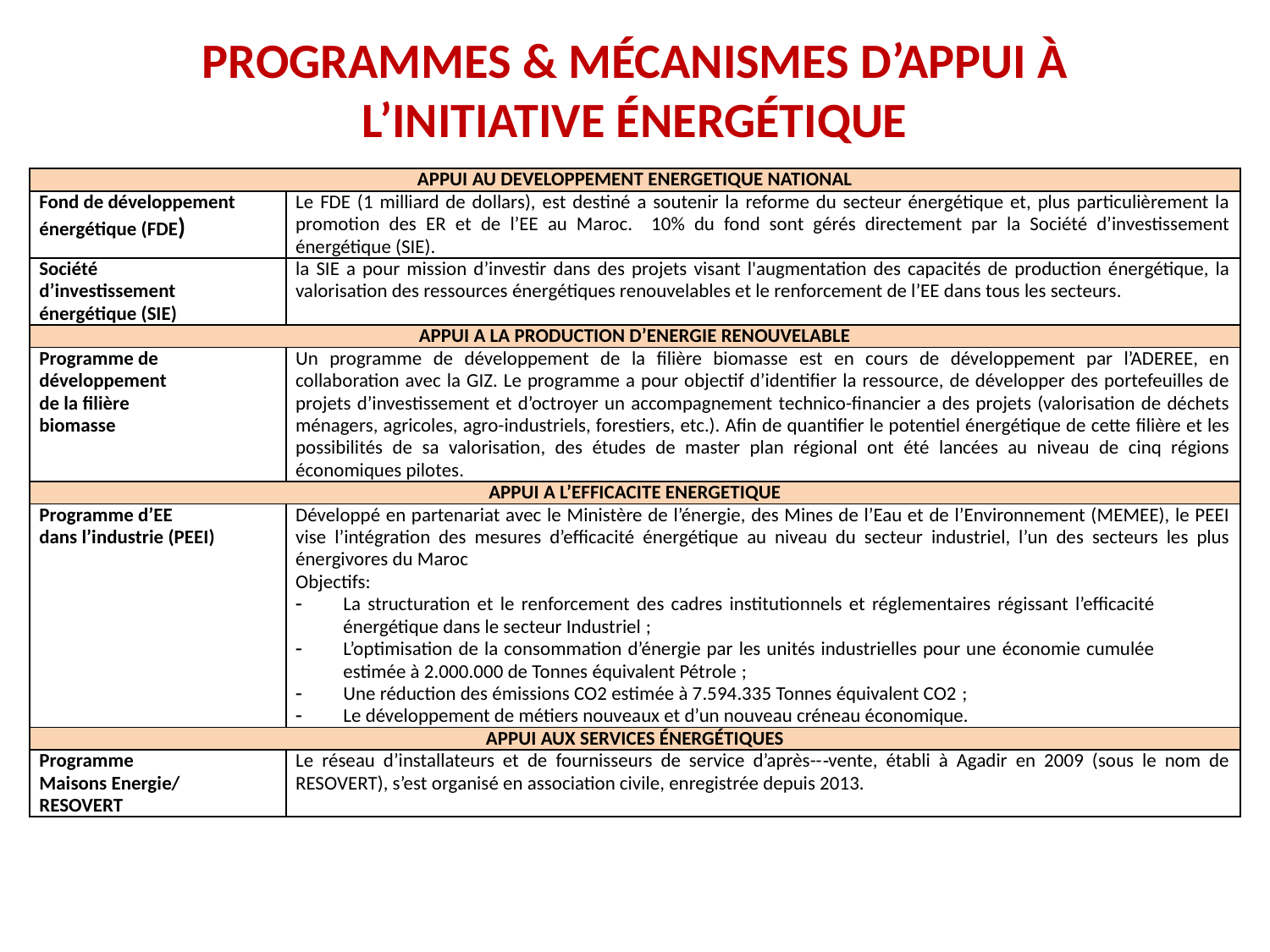

# PROGRAMMES & MÉCANISMES D’APPUI À L’INITIATIVE ÉNERGÉTIQUE
| APPUI AU DEVELOPPEMENT ENERGETIQUE NATIONAL |  |
| --- | --- |
| Fond de développement énergétique (FDE) | Le FDE (1 milliard de dollars), est destiné a soutenir la reforme du secteur énergétique et, plus particulièrement la promotion des ER et de l’EE au Maroc. 10% du fond sont gérés directement par la Société d’investissement énergétique (SIE). |
| Société d’investissement énergétique (SIE) | la SIE a pour mission d’investir dans des projets visant l'augmentation des capacités de production énergétique, la valorisation des ressources énergétiques renouvelables et le renforcement de l’EE dans tous les secteurs. |
| APPUI A LA PRODUCTION D’ENERGIE RENOUVELABLE |  |
| Programme de développement de la filière biomasse | Un programme de développement de la filière biomasse est en cours de développement par l’ADEREE, en collaboration avec la GIZ. Le programme a pour objectif d’identifier la ressource, de développer des portefeuilles de projets d’investissement et d’octroyer un accompagnement technico-financier a des projets (valorisation de déchets ménagers, agricoles, agro-industriels, forestiers, etc.). Afin de quantifier le potentiel énergétique de cette filière et les possibilités de sa valorisation, des études de master plan régional ont été lancées au niveau de cinq régions économiques pilotes. |
| APPUI A L’EFFICACITE ENERGETIQUE |  |
| Programme d’EE dans l’industrie (PEEI) | Développé en partenariat avec le Ministère de l’énergie, des Mines de l’Eau et de l’Environnement (MEMEE), le PEEI vise l’intégration des mesures d’efficacité énergétique au niveau du secteur industriel, l’un des secteurs les plus énergivores du Maroc Objectifs: La structuration et le renforcement des cadres institutionnels et réglementaires régissant l’efficacité énergétique dans le secteur Industriel ; L’optimisation de la consommation d’énergie par les unités industrielles pour une économie cumulée estimée à 2.000.000 de Tonnes équivalent Pétrole ; Une réduction des émissions CO2 estimée à 7.594.335 Tonnes équivalent CO2 ; Le développement de métiers nouveaux et d’un nouveau créneau économique. |
| APPUI AUX SERVICES ÉNERGÉTIQUES |  |
| Programme Maisons Energie/ RESOVERT | Le réseau d’installateurs et de fournisseurs de service d’après--‐vente, établi à Agadir en 2009 (sous le nom de RESOVERT), s’est organisé en association civile, enregistrée depuis 2013. |